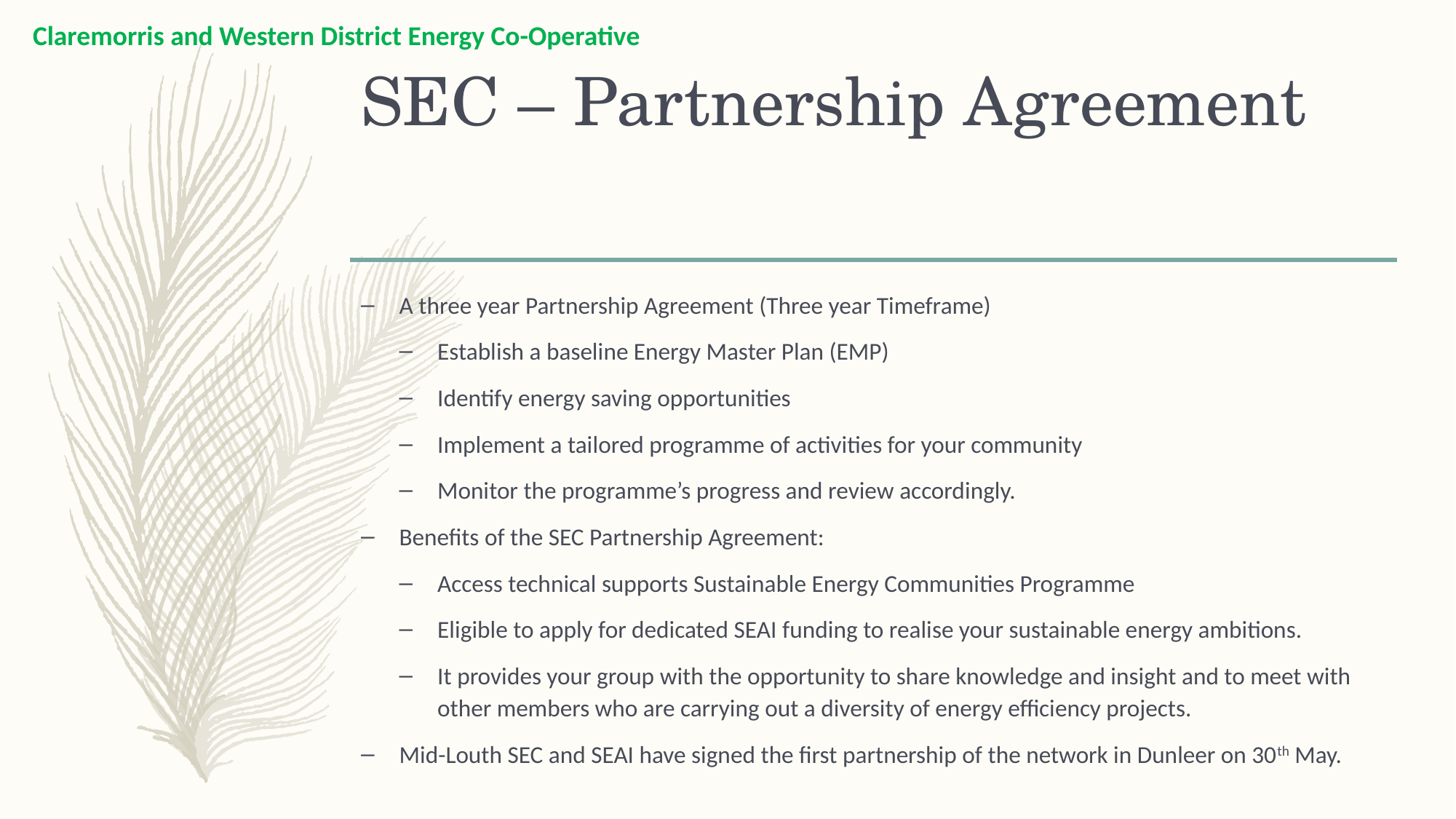

Claremorris and Western District Energy Co-Operative
# SEC – Partnership Agreement
A three year Partnership Agreement (Three year Timeframe)
Establish a baseline Energy Master Plan (EMP)
Identify energy saving opportunities
Implement a tailored programme of activities for your community
Monitor the programme’s progress and review accordingly.
Benefits of the SEC Partnership Agreement:
Access technical supports Sustainable Energy Communities Programme
Eligible to apply for dedicated SEAI funding to realise your sustainable energy ambitions.
It provides your group with the opportunity to share knowledge and insight and to meet with other members who are carrying out a diversity of energy efficiency projects.
Mid-Louth SEC and SEAI have signed the first partnership of the network in Dunleer on 30th May.